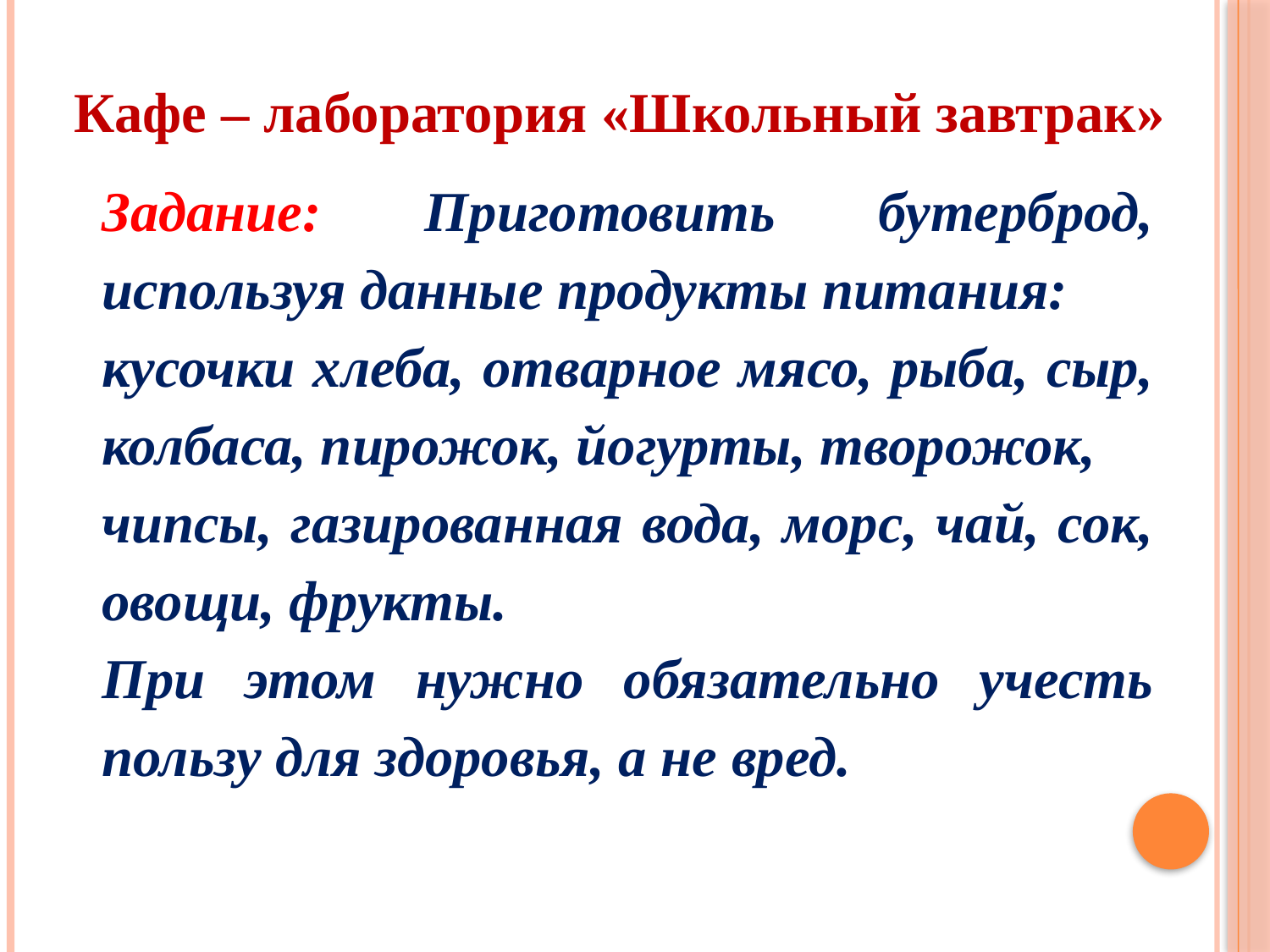

Кафе – лаборатория «Школьный завтрак»
Задание: Приготовить бутерброд, используя данные продукты питания:
кусочки хлеба, отварное мясо, рыба, сыр, колбаса, пирожок, йогурты, творожок,
чипсы, газированная вода, морс, чай, сок, овощи, фрукты.
При этом нужно обязательно учесть пользу для здоровья, а не вред.